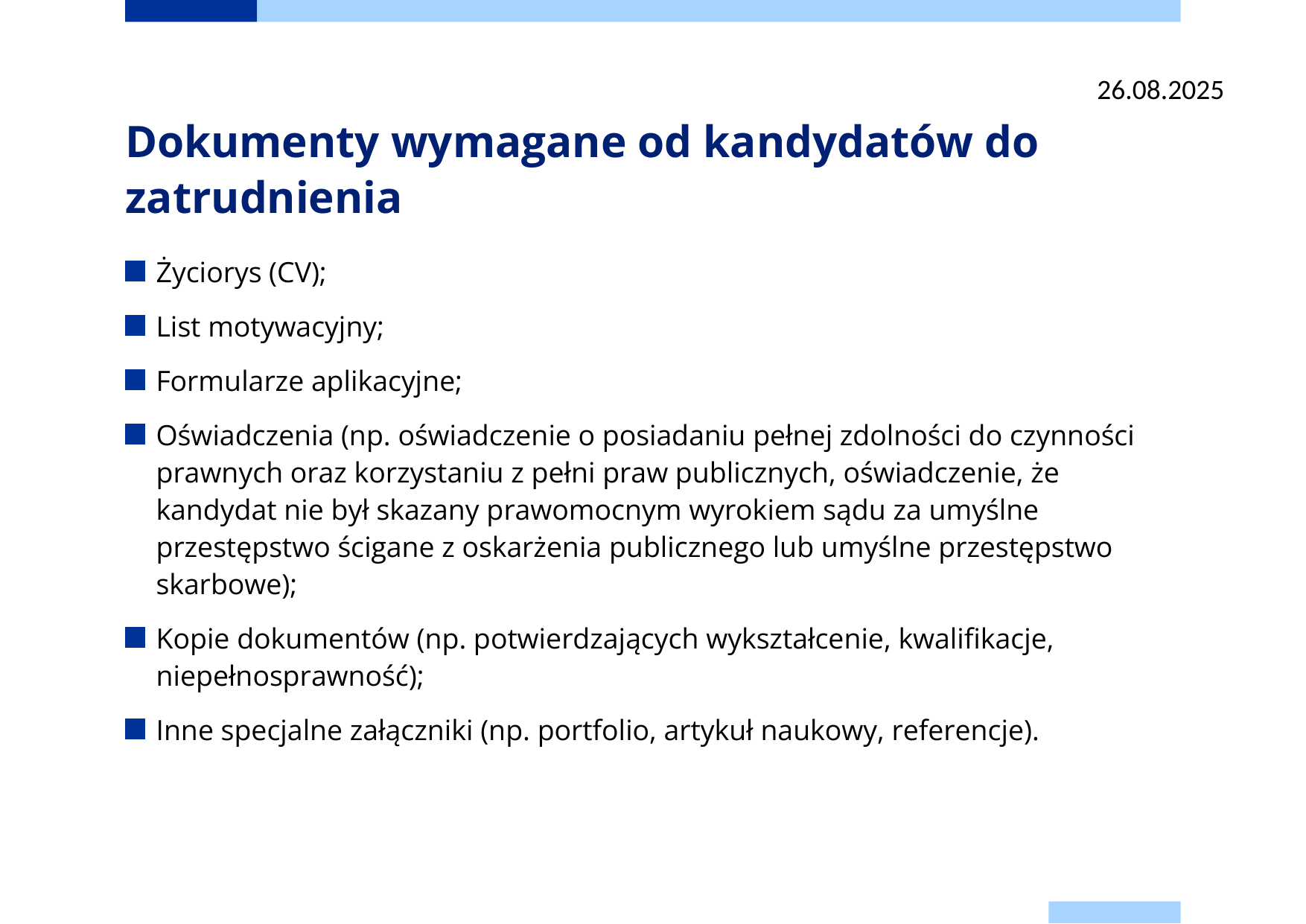

26.08.2025
# Dokumenty wymagane od kandydatów do zatrudnienia
Życiorys (CV);
List motywacyjny;
Formularze aplikacyjne;
Oświadczenia (np. oświadczenie o posiadaniu pełnej zdolności do czynności prawnych oraz korzystaniu z pełni praw publicznych, oświadczenie, że kandydat nie był skazany prawomocnym wyrokiem sądu za umyślne przestępstwo ścigane z oskarżenia publicznego lub umyślne przestępstwo skarbowe);
Kopie dokumentów (np. potwierdzających wykształcenie, kwalifikacje, niepełnosprawność);
Inne specjalne załączniki (np. portfolio, artykuł naukowy, referencje).